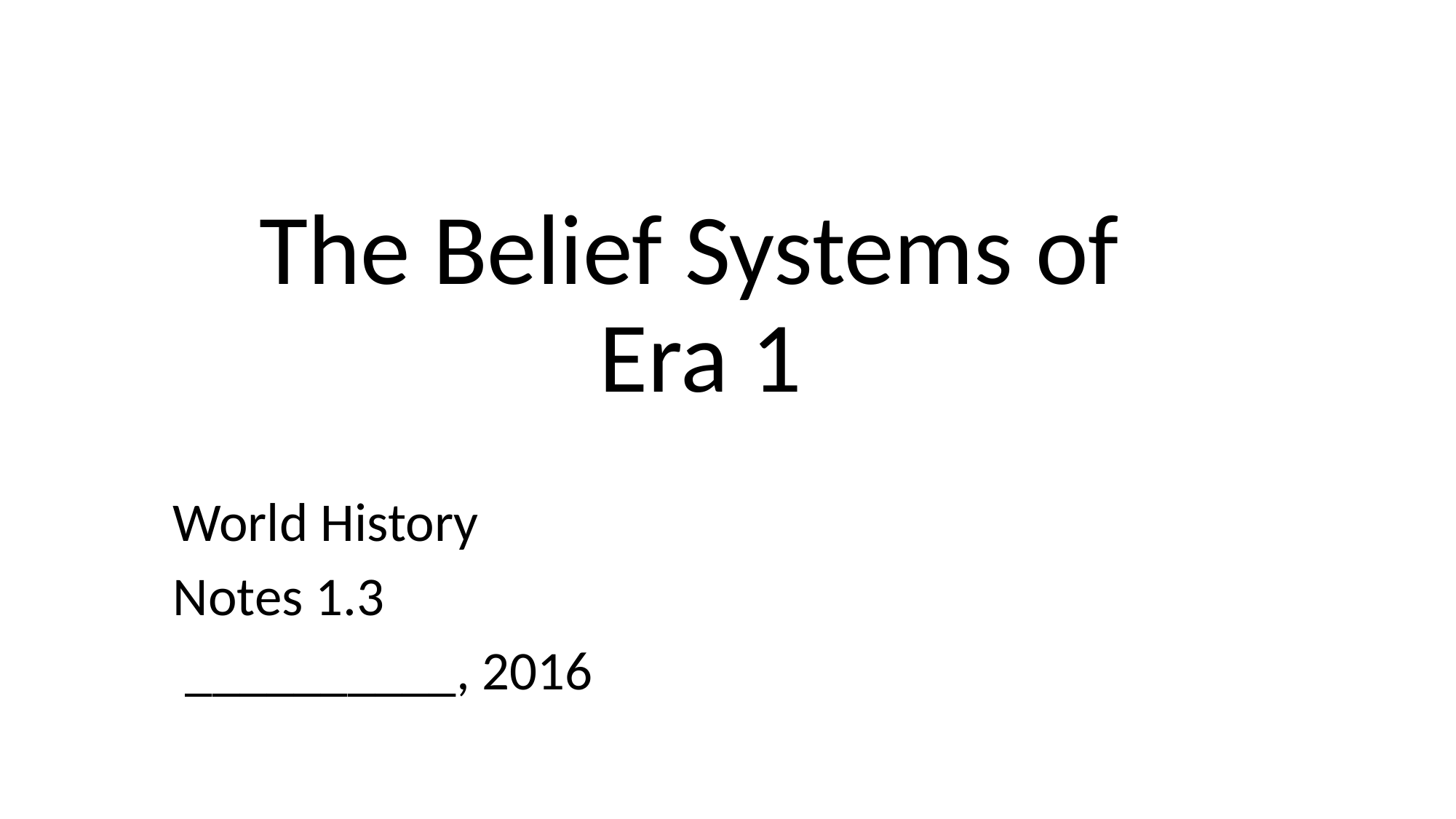

# The Belief Systems of Era 1
World History
Notes 1.3
 __________, 2016